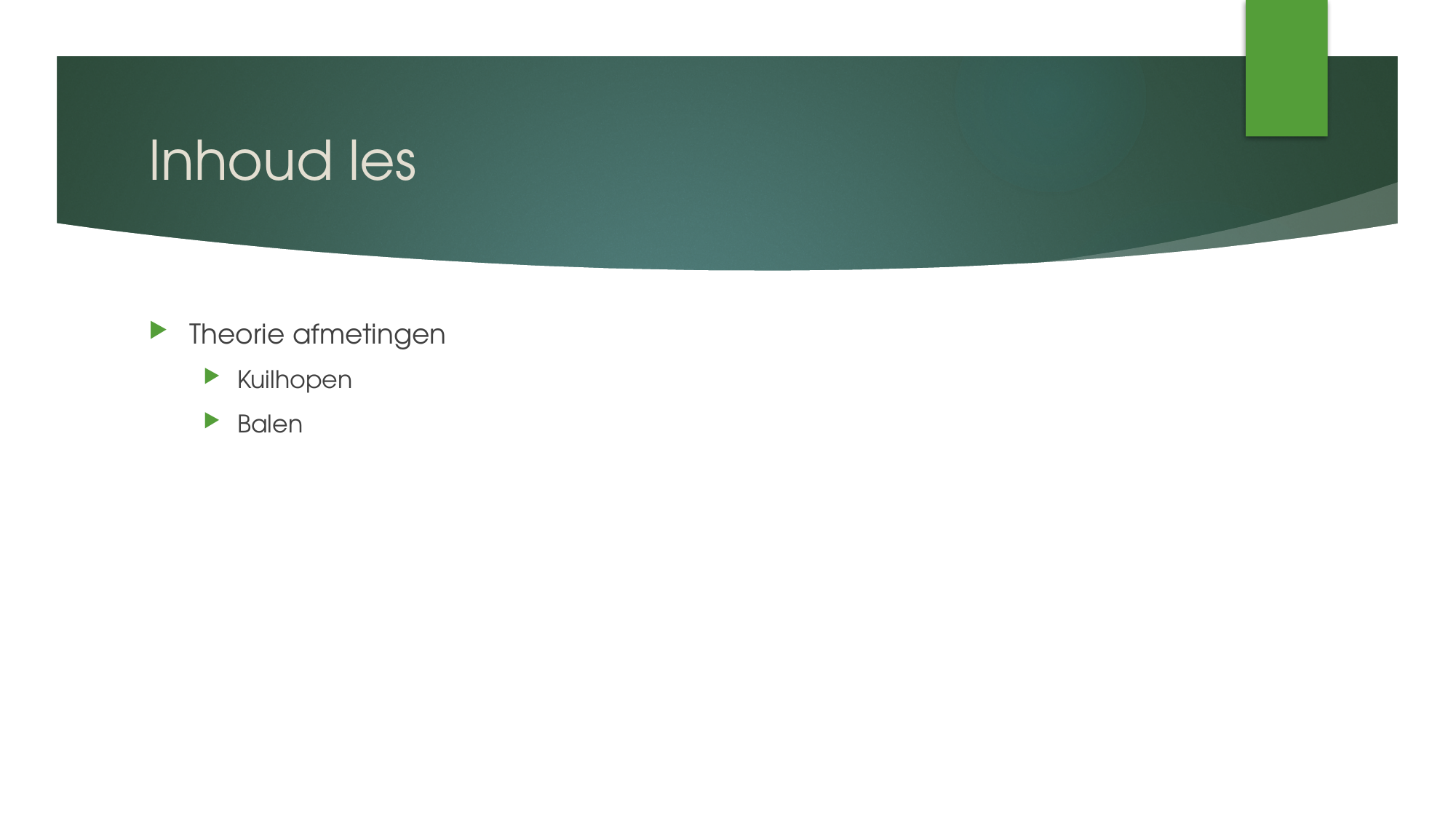

# Inhoud les
Theorie afmetingen
Kuilhopen
Balen